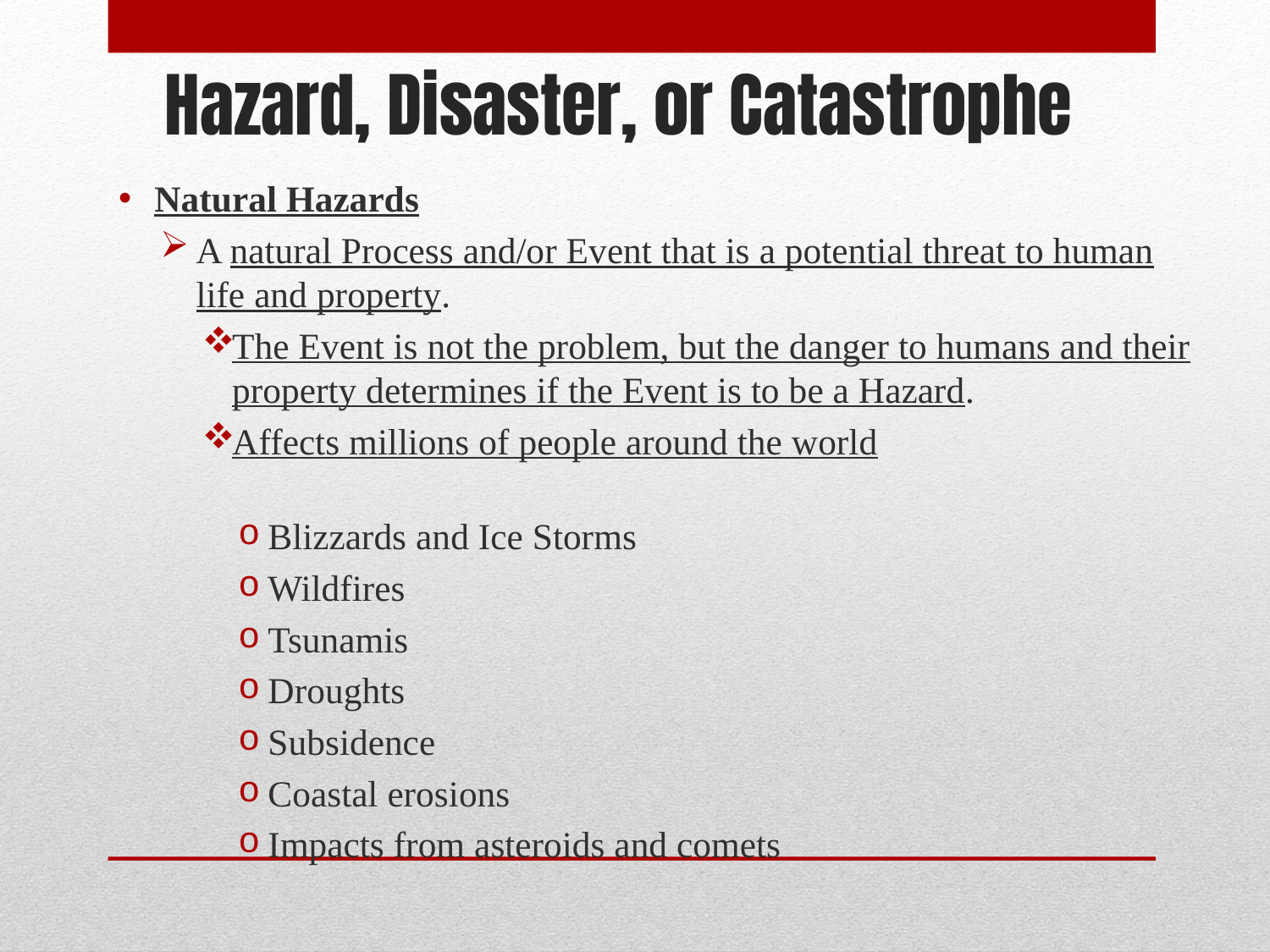

Hazard, Disaster, or Catastrophe
Natural Hazards
A natural Process and/or Event that is a potential threat to human life and property.
The Event is not the problem, but the danger to humans and their property determines if the Event is to be a Hazard.
Affects millions of people around the world

Blizzards and Ice Storms
Wildfires
Tsunamis
Droughts
Subsidence
Coastal erosions
Impacts from asteroids and comets